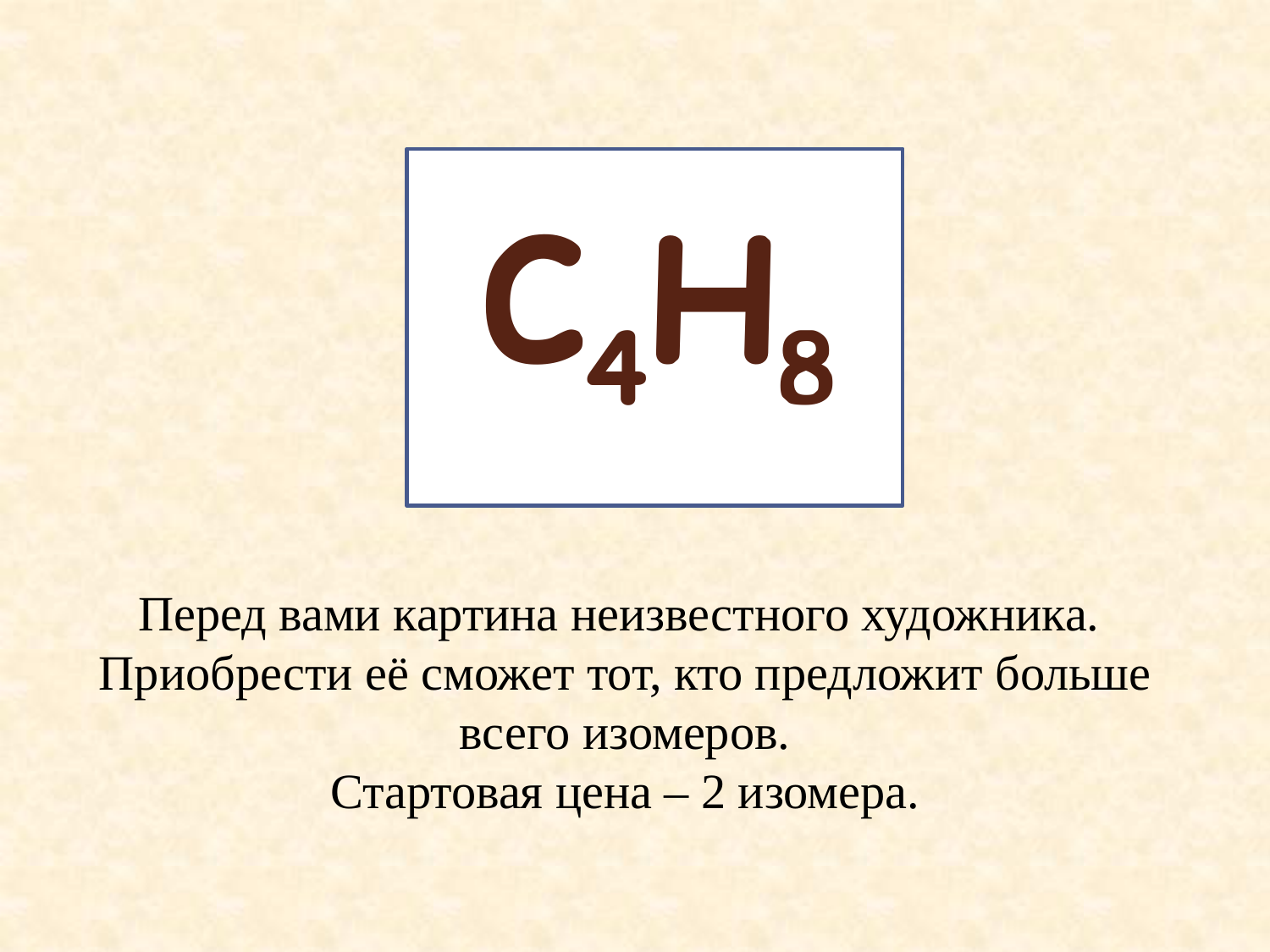

# С4Н8
Перед вами картина неизвестного художника.
Приобрести её сможет тот, кто предложит больше всего изомеров.
Стартовая цена – 2 изомера.